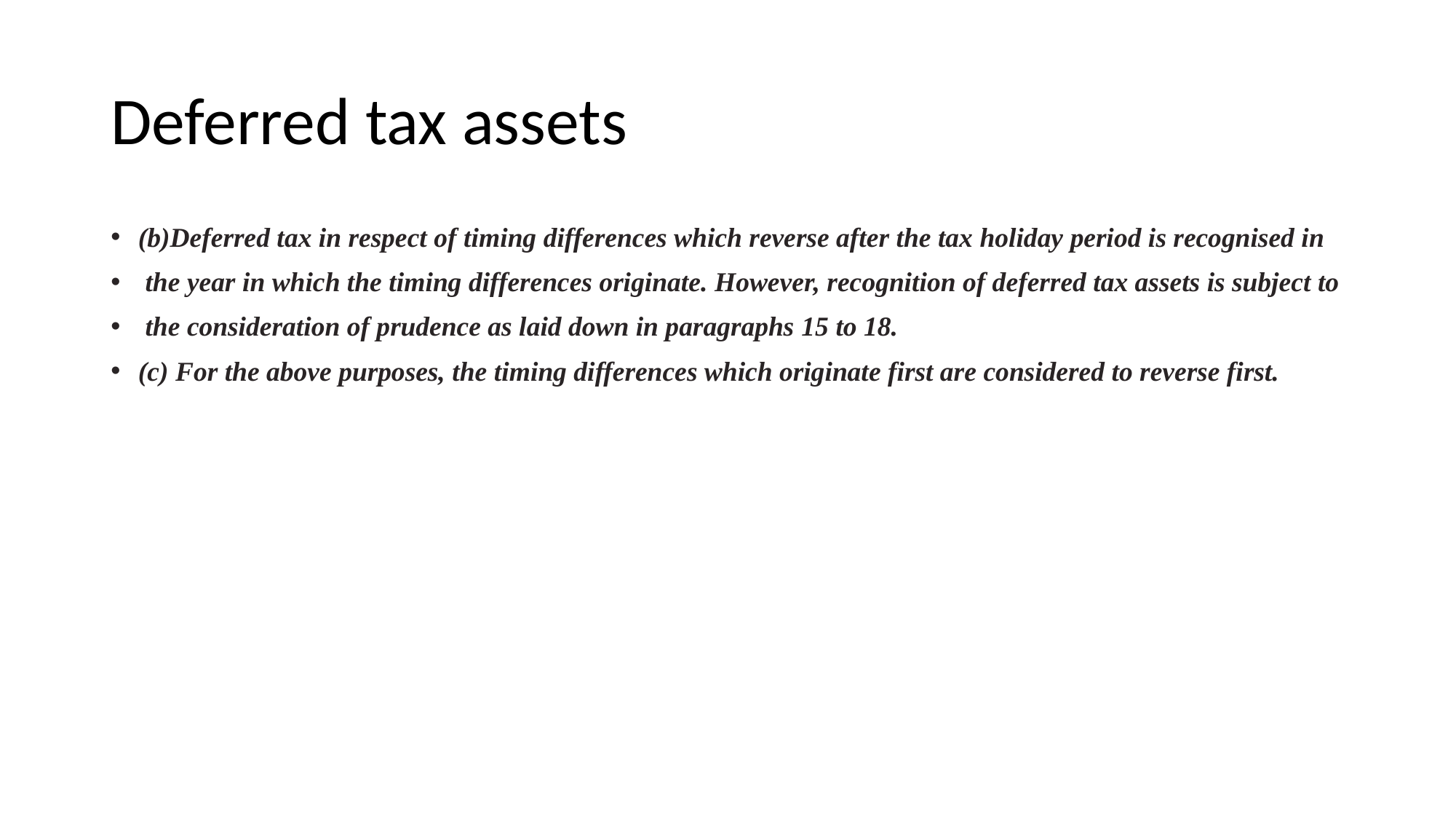

# Deferred tax assets
(b)Deferred tax in respect of timing differences which reverse after the tax holiday period is recognised in
 the year in which the timing differences originate. However, recognition of deferred tax assets is subject to
 the consideration of prudence as laid down in paragraphs 15 to 18.
(c) For the above purposes, the timing differences which originate first are considered to reverse first.